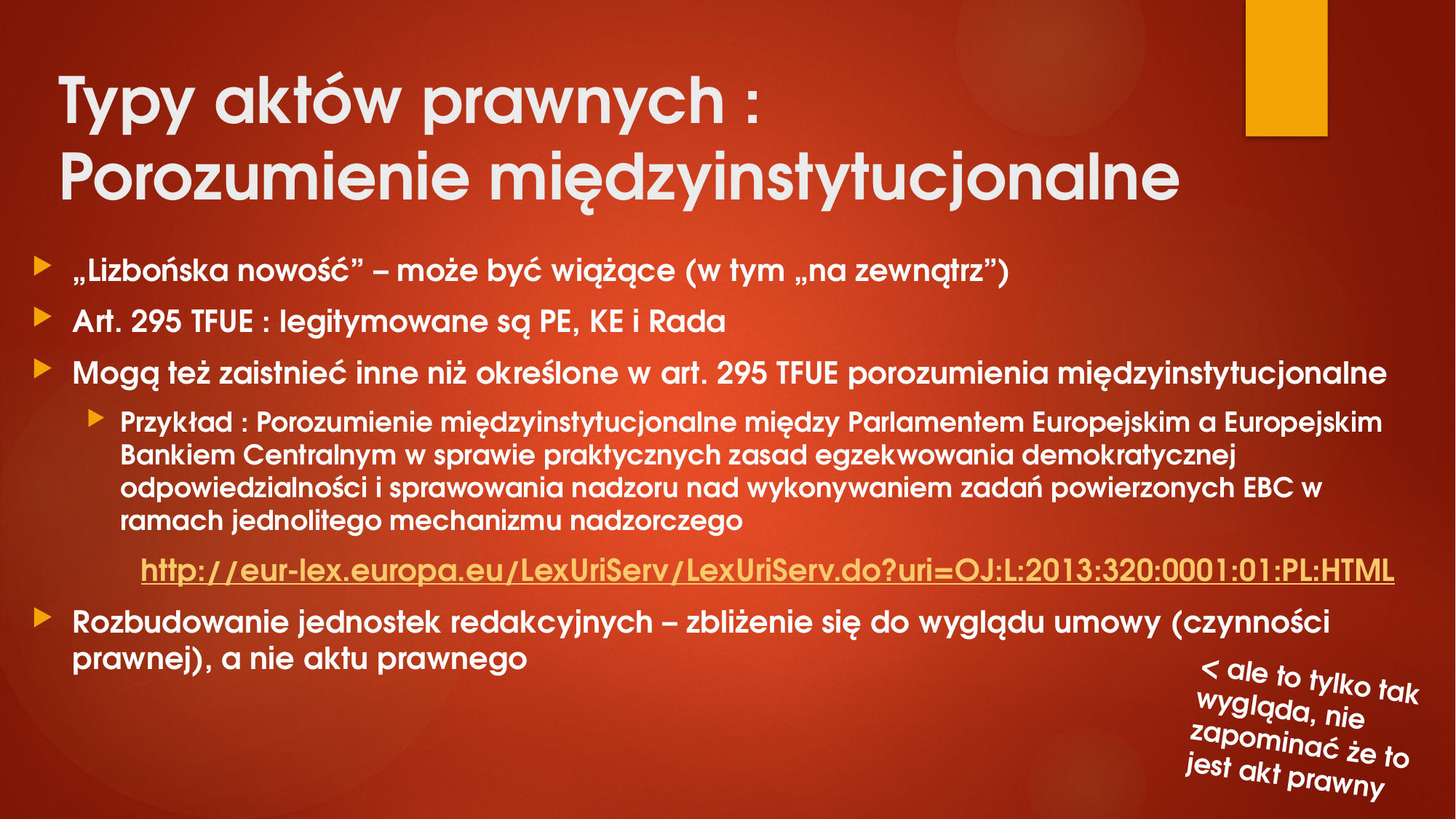

# Typy aktów prawnych : Porozumienie międzyinstytucjonalne
„Lizbońska nowość” – może być wiążące (w tym „na zewnątrz”)
Art. 295 TFUE : legitymowane są PE, KE i Rada
Mogą też zaistnieć inne niż określone w art. 295 TFUE porozumienia międzyinstytucjonalne
Przykład : Porozumienie międzyinstytucjonalne między Parlamentem Europejskim a Europejskim Bankiem Centralnym w sprawie praktycznych zasad egzekwowania demokratycznej odpowiedzialności i sprawowania nadzoru nad wykonywaniem zadań powierzonych EBC w ramach jednolitego mechanizmu nadzorczego
	http://eur-lex.europa.eu/LexUriServ/LexUriServ.do?uri=OJ:L:2013:320:0001:01:PL:HTML
Rozbudowanie jednostek redakcyjnych – zbliżenie się do wyglądu umowy (czynności prawnej), a nie aktu prawnego

< ale to tylko tak wygląda, nie zapominać że to jest akt prawny